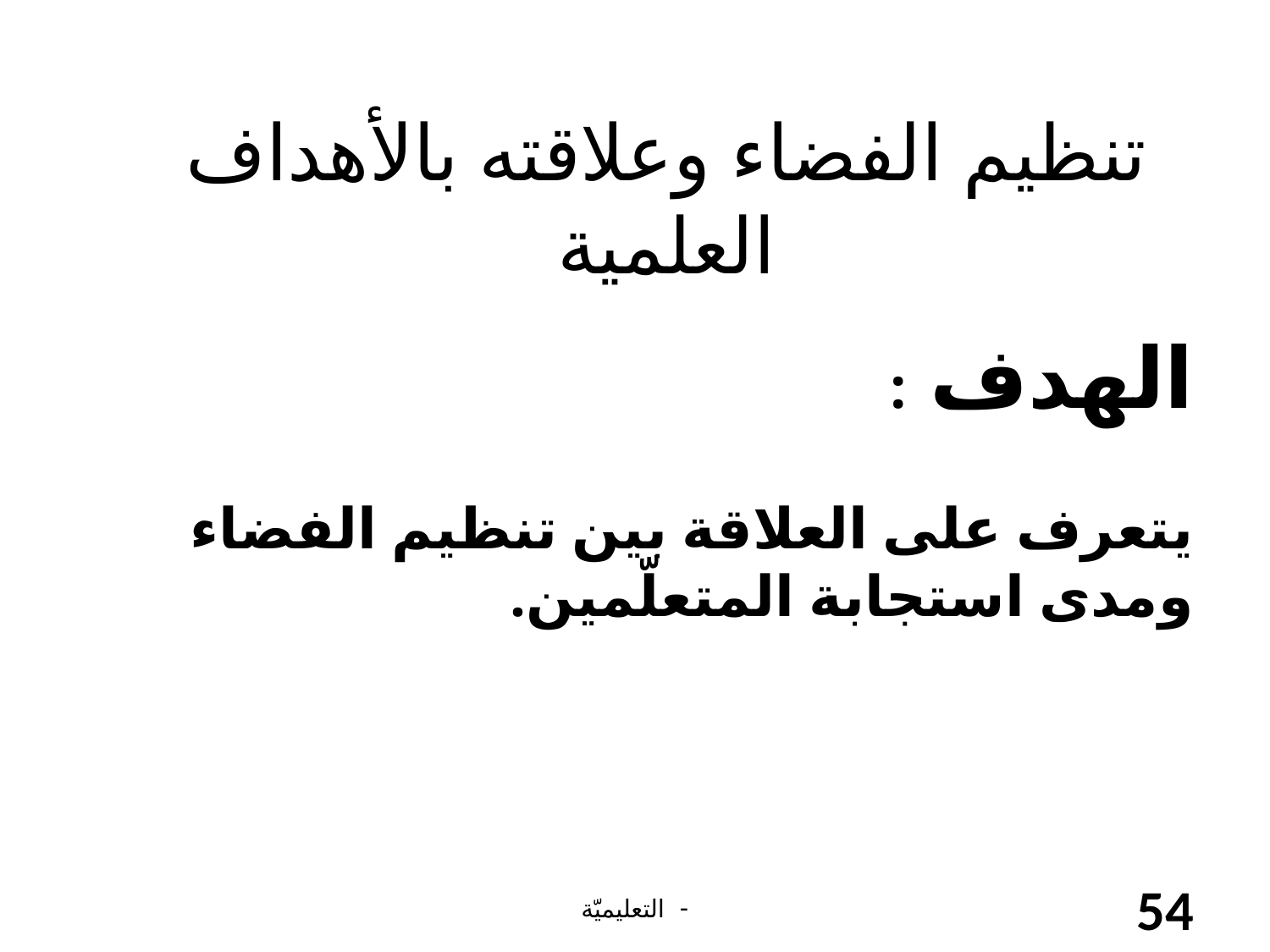

# تنظيم الفضاء وعلاقته بالأهداف العلمية
الهدف :

يتعرف على العلاقة بين تنظيم الفضاء ومدى استجابة المتعلّمين.

التعليميّة  -
54